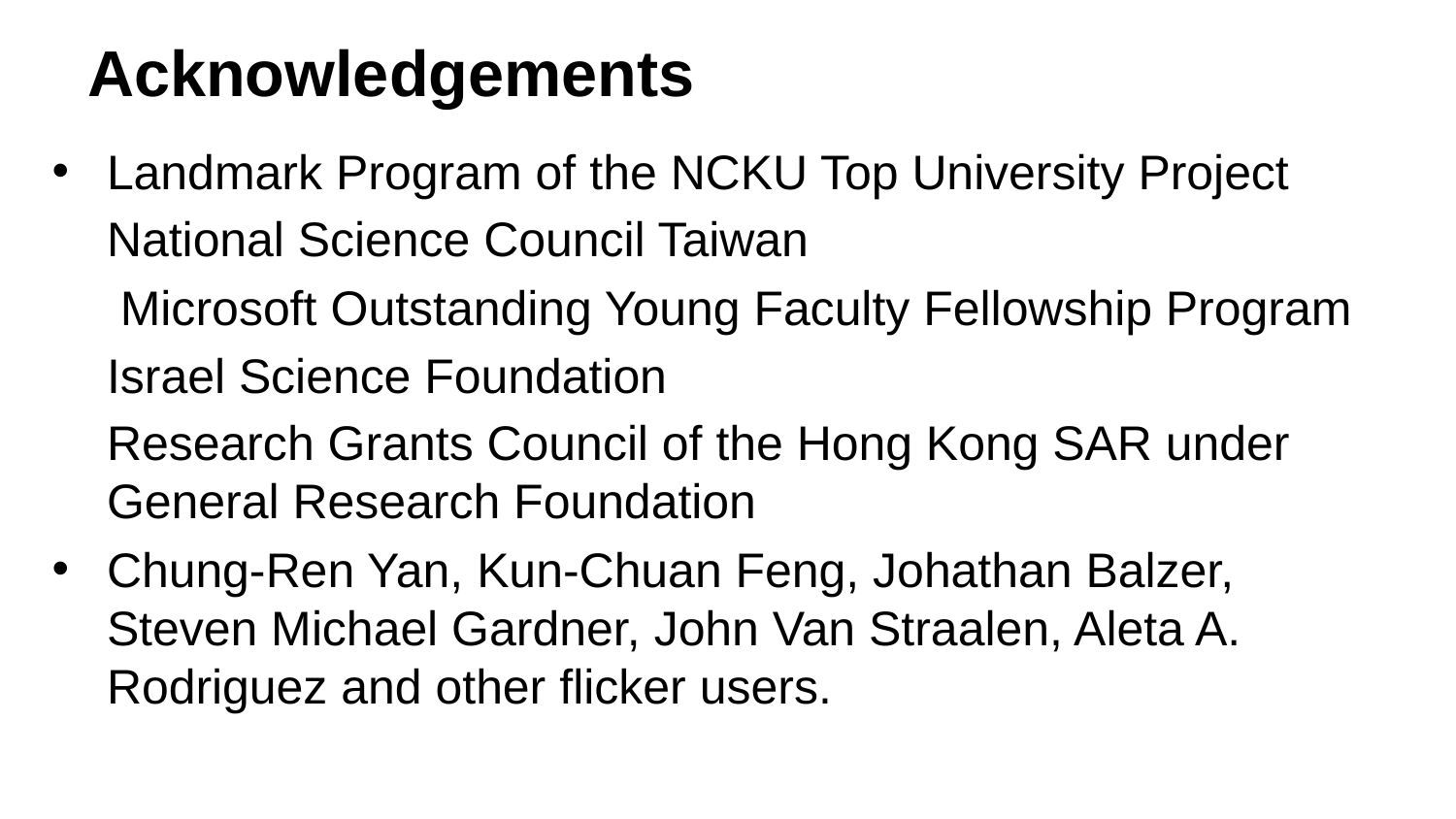

# Acknowledgements
Landmark Program of the NCKU Top University Project
	National Science Council Taiwan
     Microsoft Outstanding Young Faculty Fellowship Program
	Israel Science Foundation
	Research Grants Council of the Hong Kong SAR under General Research Foundation
Chung-Ren Yan, Kun-Chuan Feng, Johathan Balzer,
Steven Michael Gardner, John Van Straalen, Aleta A. Rodriguez and other flicker users.